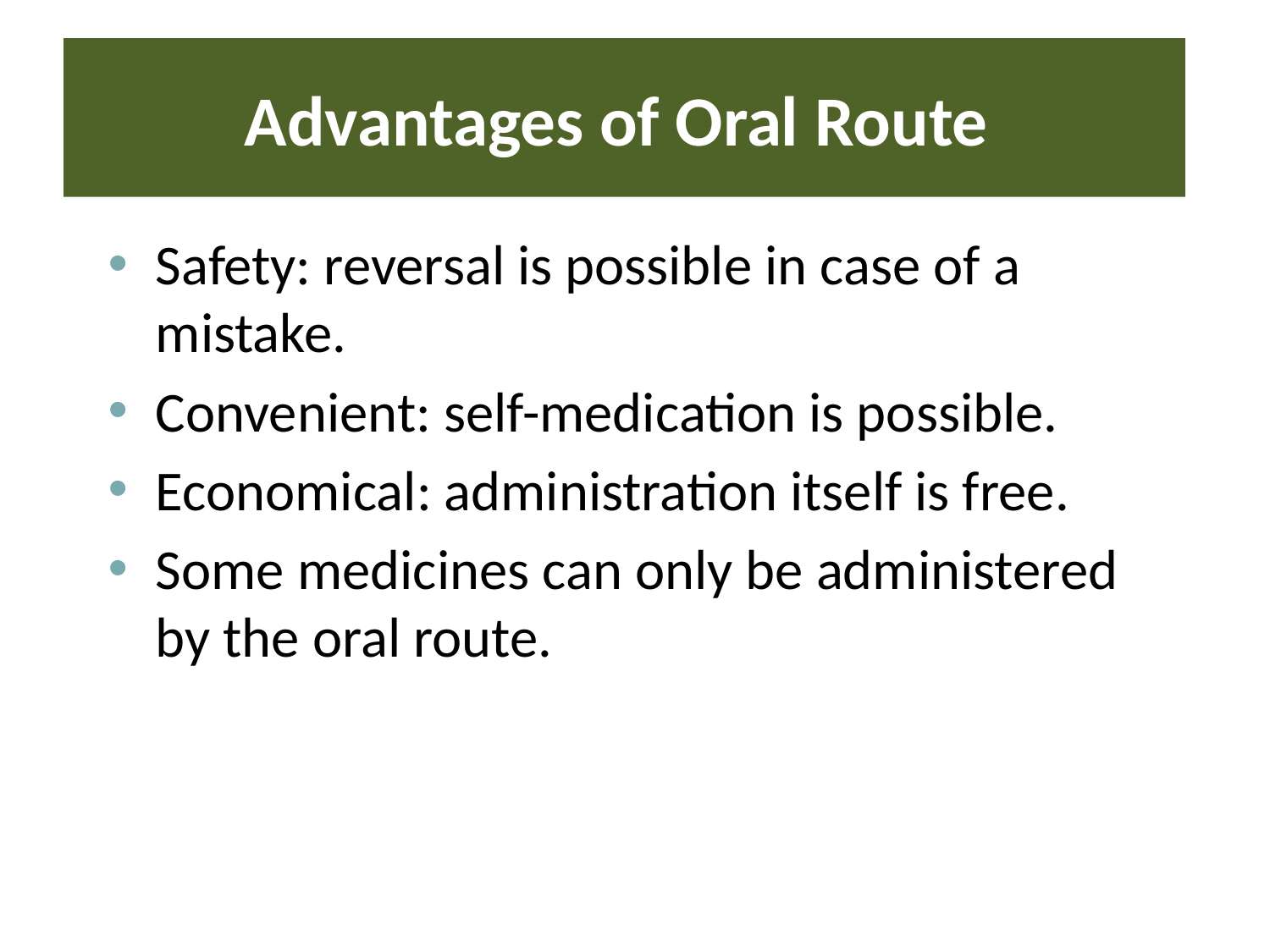

# Advantages of Oral Route
Safety: reversal is possible in case of a mistake.
Convenient: self-medication is possible.
Economical: administration itself is free.
Some medicines can only be administered by the oral route.